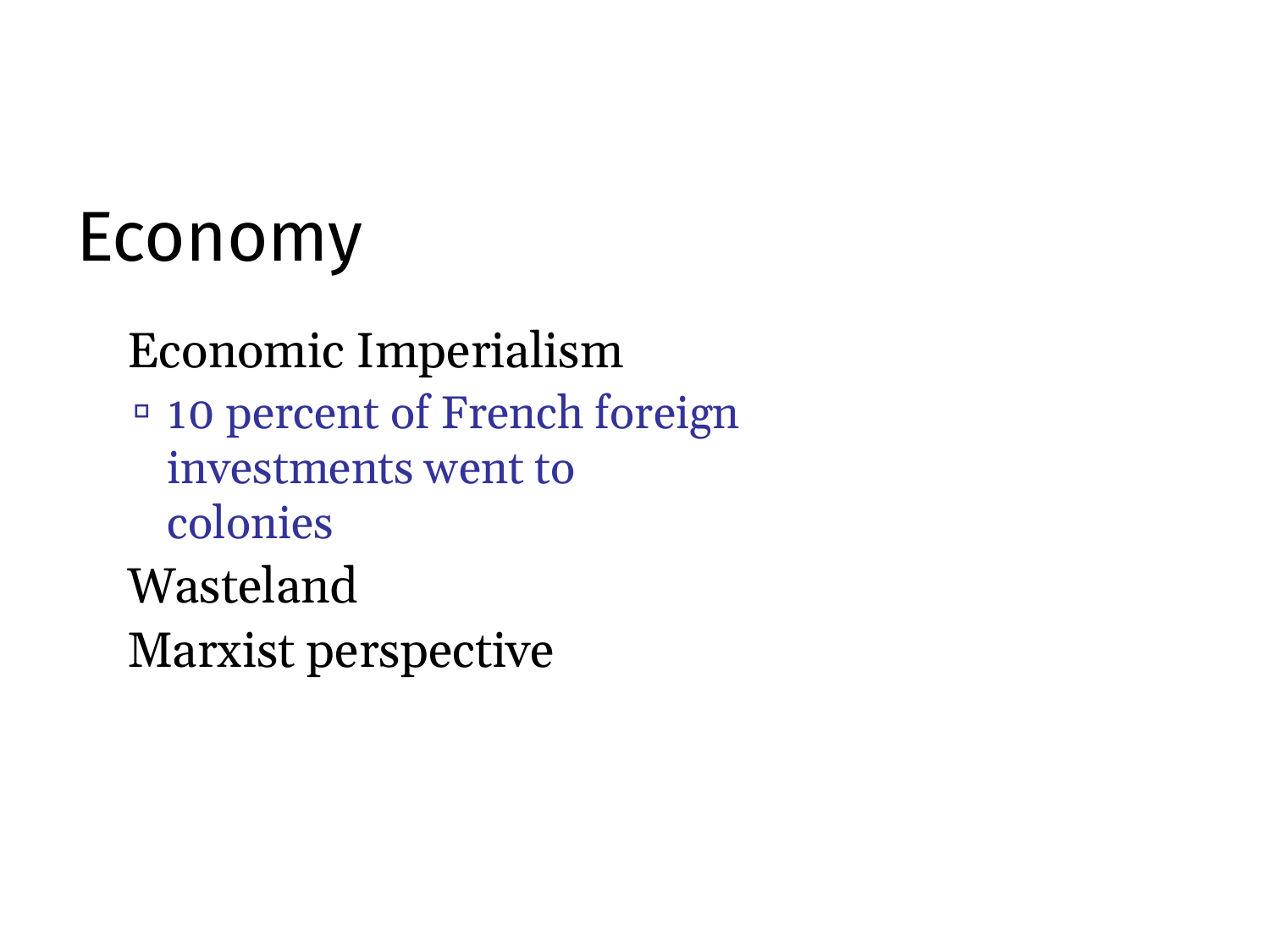

# Economy
Economic Imperialism
10 percent of French foreign investments went to colonies
Wasteland
Marxist perspective